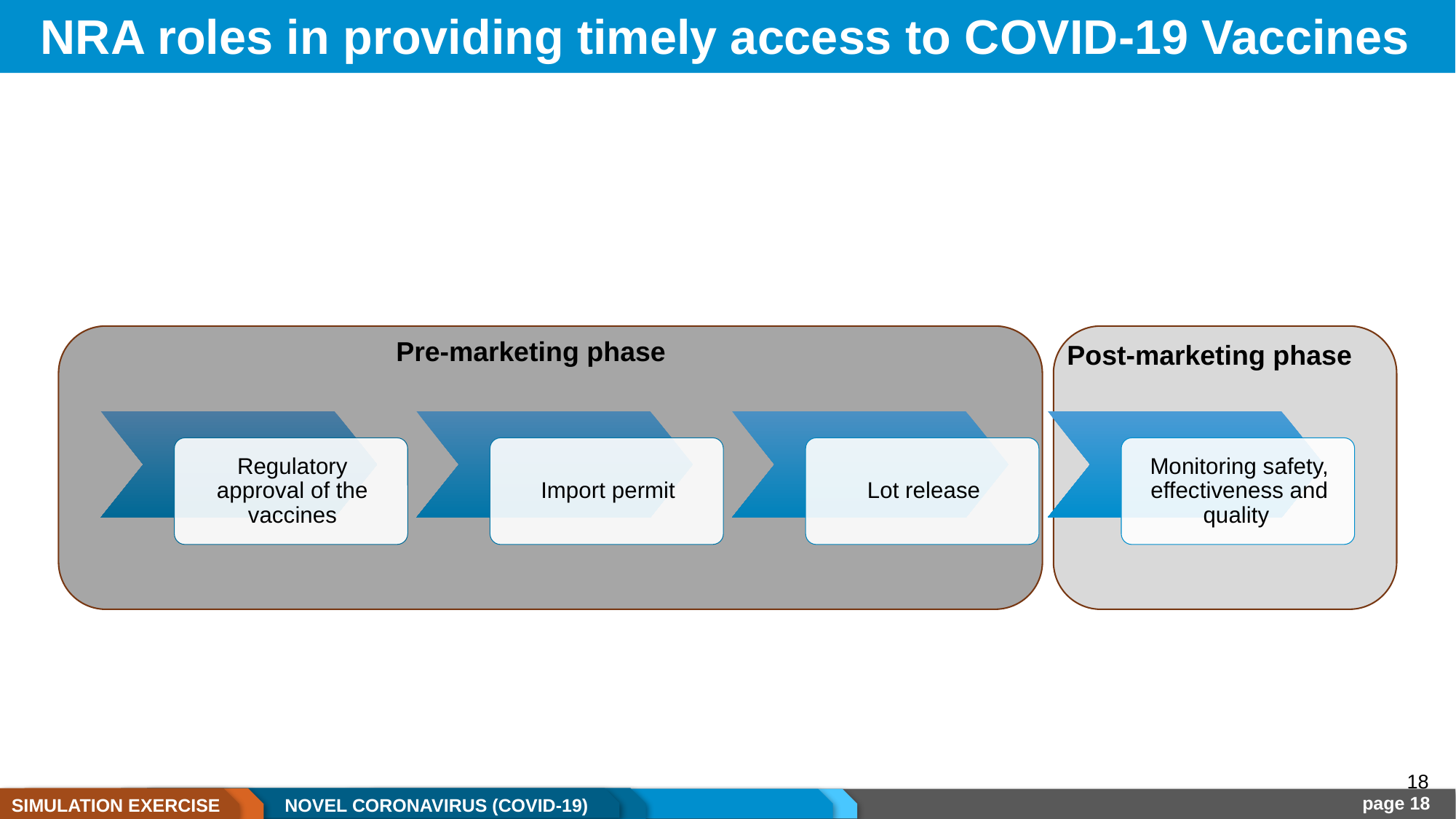

# NRA roles in providing timely access to COVID-19 Vaccines
Regulatory approval of the vaccines
Import permit
Lot release
Monitoring safety, effectiveness and quality

Pre-marketing phase
Post-marketing phase
18